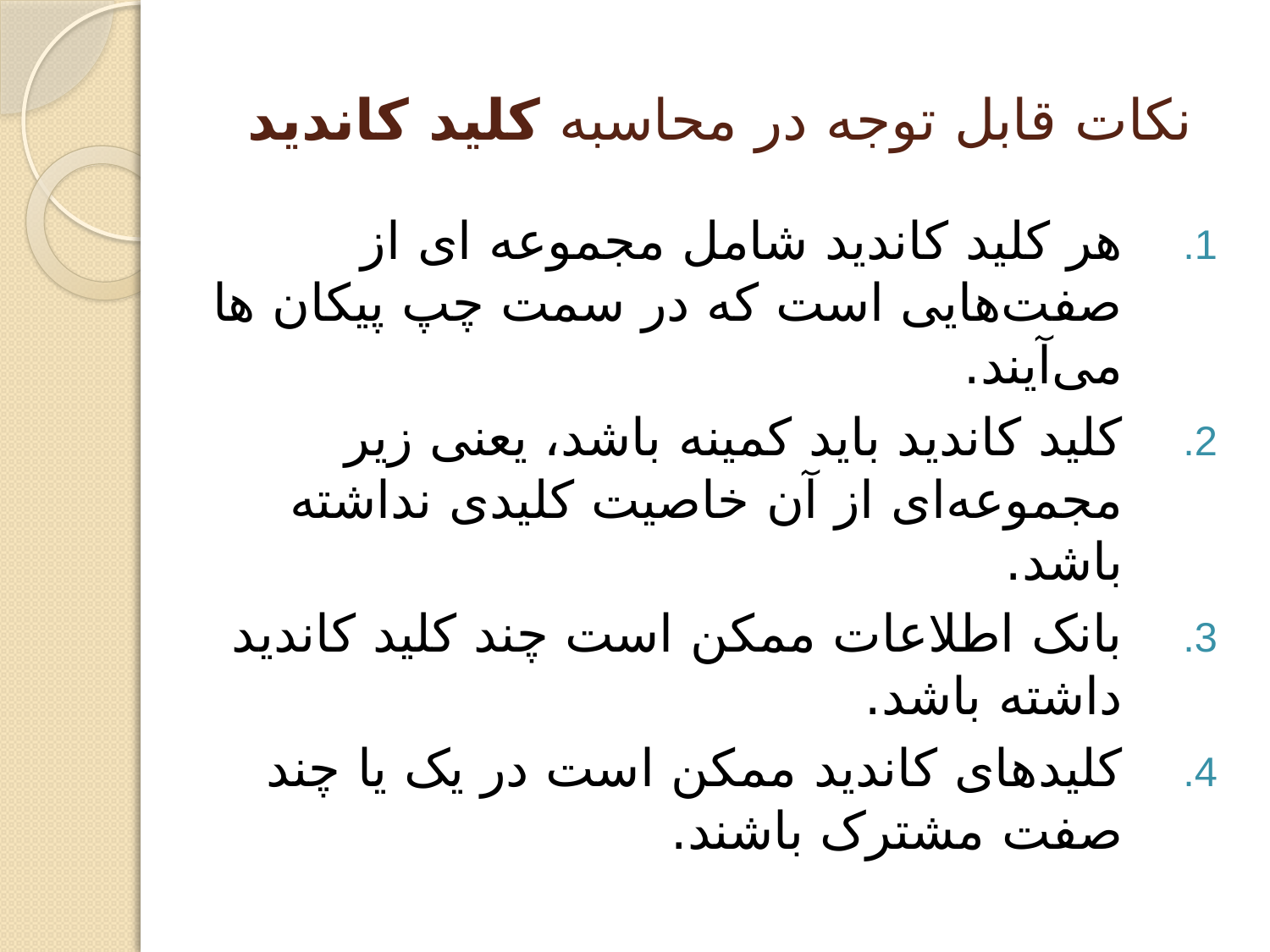

# نکات قابل توجه در محاسبه کلید کاندید
هر کلید کاندید شامل مجموعه ای از صفت‌هایی است که در سمت چپ پیکان ها می‌آیند.
کلید کاندید باید کمینه باشد، یعنی زیر مجموعه‌ای از آن خاصیت کلیدی نداشته باشد.
بانک اطلاعات ممکن است چند کلید کاندید داشته باشد.
کلیدهای کاندید ممکن است در یک یا چند صفت مشترک باشند.